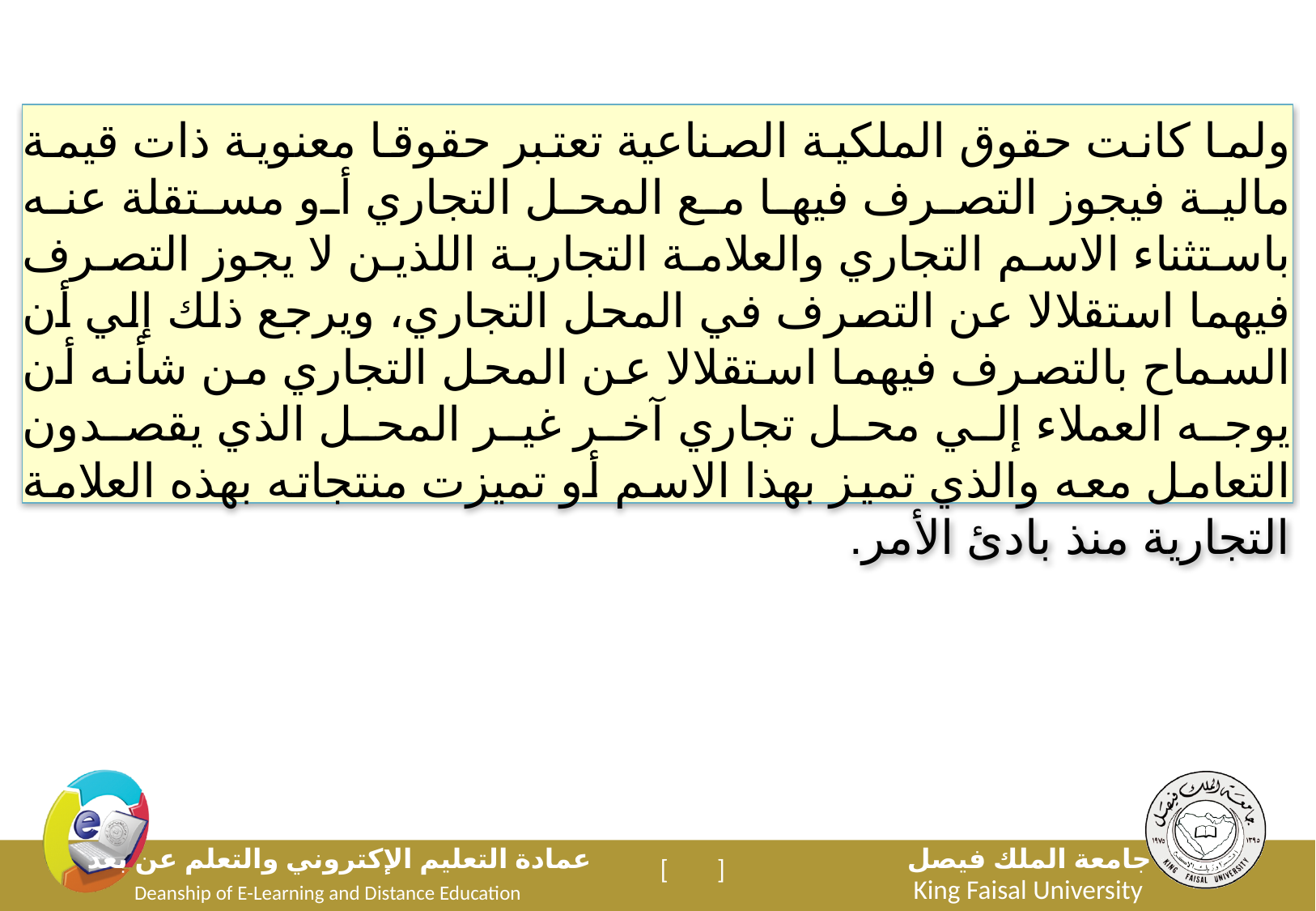

ولما كانت حقوق الملكية الصناعية تعتبر حقوقا معنوية ذات قيمة مالية فيجوز التصرف فيها مع المحل التجاري أو مستقلة عنه باستثناء الاسم التجاري والعلامة التجارية اللذين لا يجوز التصرف فيهما استقلالا عن التصرف في المحل التجاري، ويرجع ذلك إلي أن السماح بالتصرف فيهما استقلالا عن المحل التجاري من شأنه أن يوجه العملاء إلي محل تجاري آخر غير المحل الذي يقصدون التعامل معه والذي تميز بهذا الاسم أو تميزت منتجاته بهذه العلامة التجارية منذ بادئ الأمر.